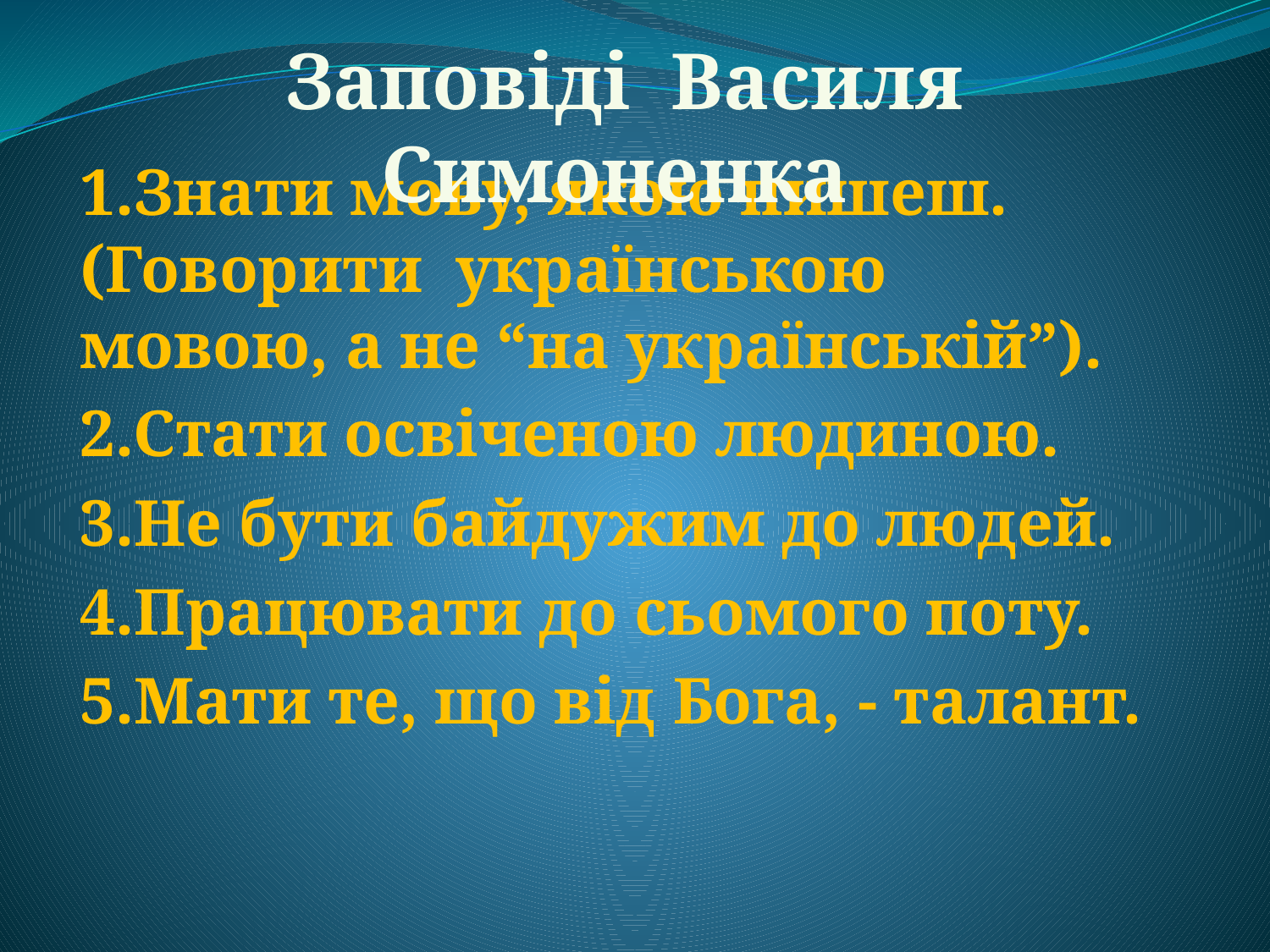

Заповіді  Василя  Симоненка
1.Знати мову, якою пишеш. (Говорити  українською мовою, а не “на українській”).
2.Стати освіченою людиною.
3.Не бути байдужим до людей.
4.Працювати до сьомого поту.
5.Мати те, що від Бога, - талант.